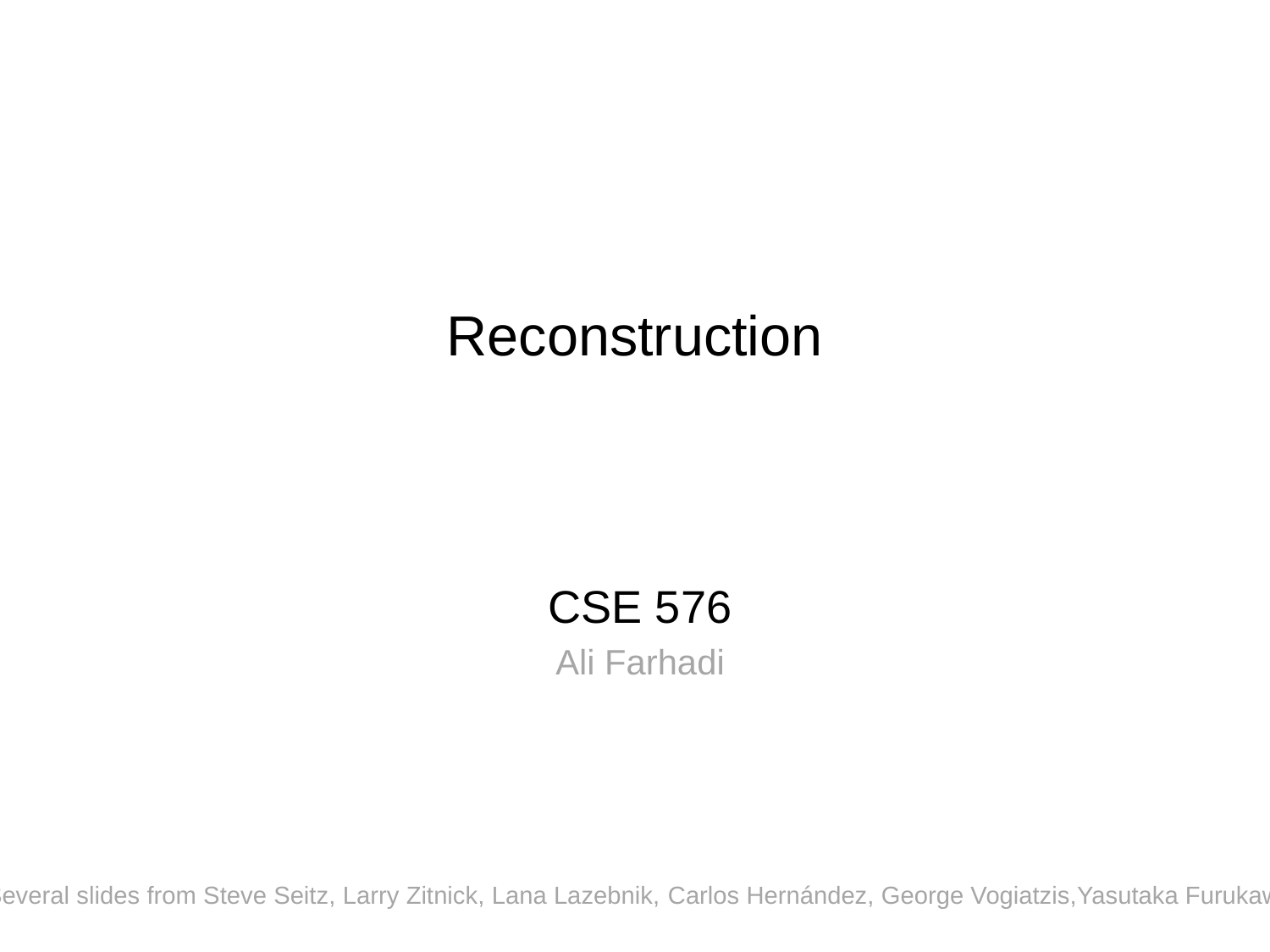

# Reconstruction
CSE 576
Ali Farhadi

Several slides from Steve Seitz, Larry Zitnick, Lana Lazebnik, Carlos Hernández, George Vogiatzis,Yasutaka Furukawa